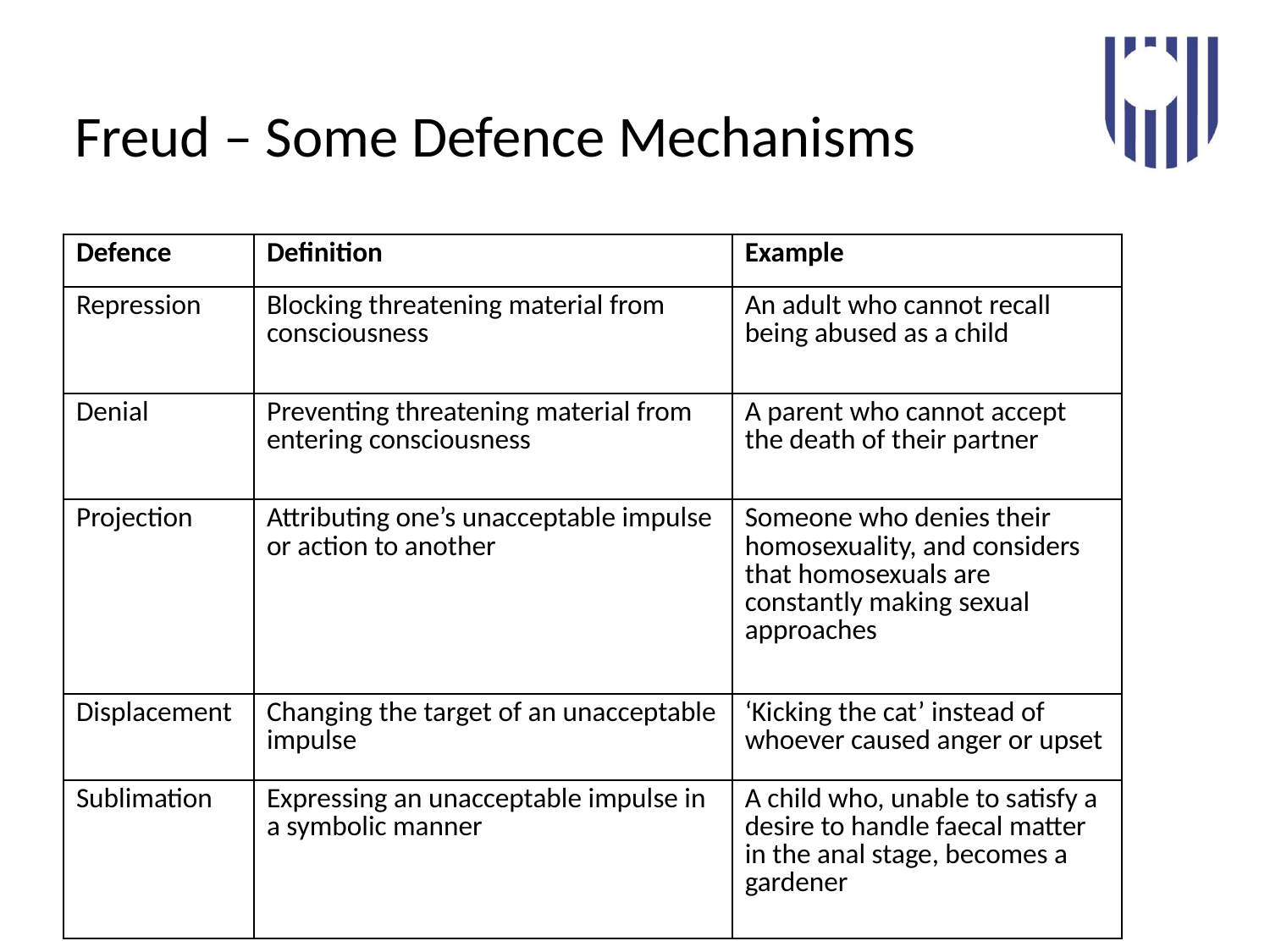

# Freud – Some Defence Mechanisms
| Defence | Definition | Example |
| --- | --- | --- |
| Repression | Blocking threatening material from consciousness | An adult who cannot recall being abused as a child |
| Denial | Preventing threatening material from entering consciousness | A parent who cannot accept the death of their partner |
| Projection | Attributing one’s unacceptable impulse or action to another | Someone who denies their homosexuality, and considers that homosexuals are constantly making sexual approaches |
| Displacement | Changing the target of an unacceptable impulse | ‘Kicking the cat’ instead of whoever caused anger or upset |
| Sublimation | Expressing an unacceptable impulse in a symbolic manner | A child who, unable to satisfy a desire to handle faecal matter in the anal stage, becomes a gardener |